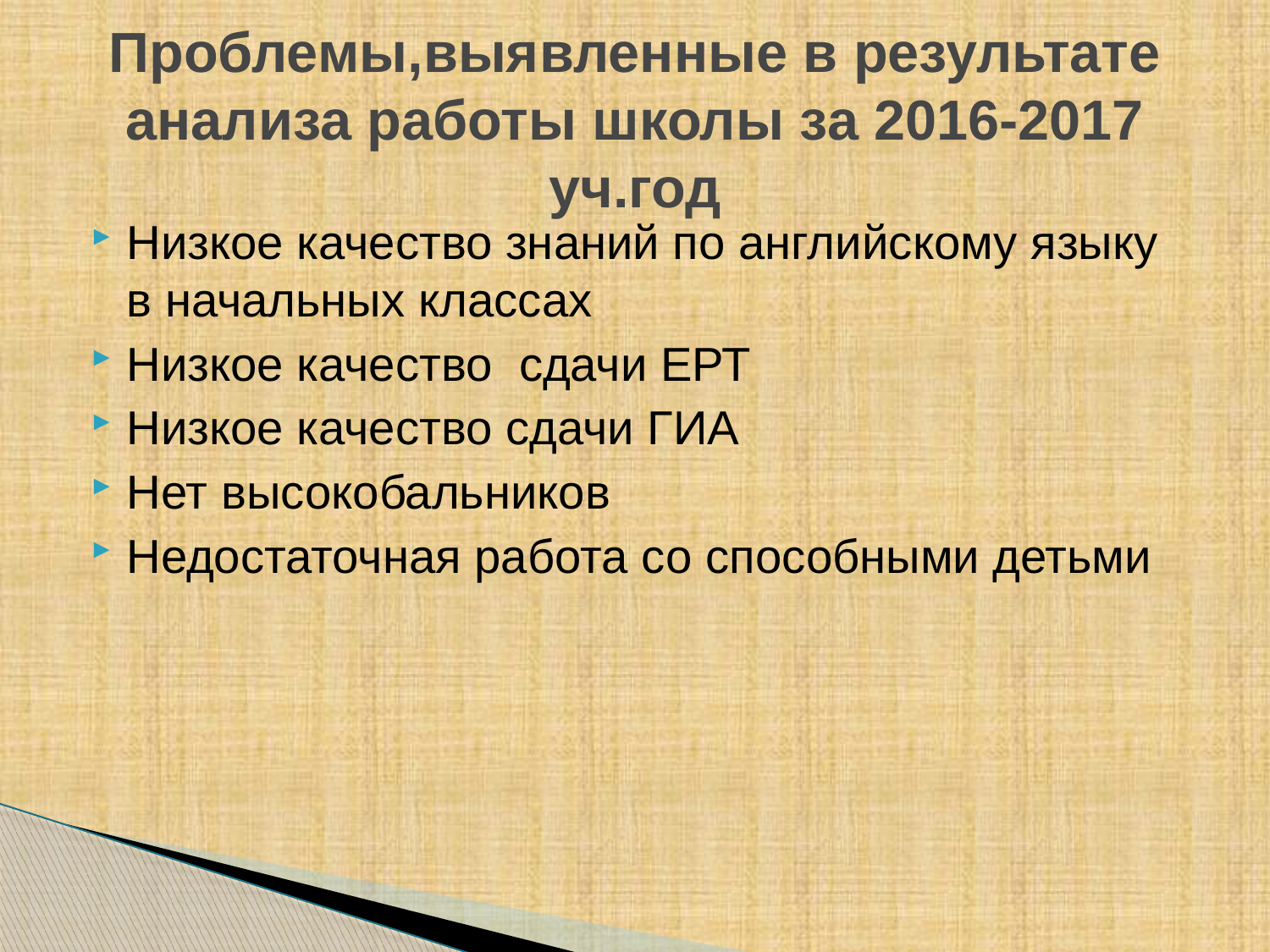

# Проблемы,выявленные в результате анализа работы школы за 2016-2017 уч.год
Низкое качество знаний по английскому языку в начальных классах
Низкое качество  сдачи ЕРТ
Низкое качество сдачи ГИА
Нет высокобальников
Недостаточная работа со способными детьми